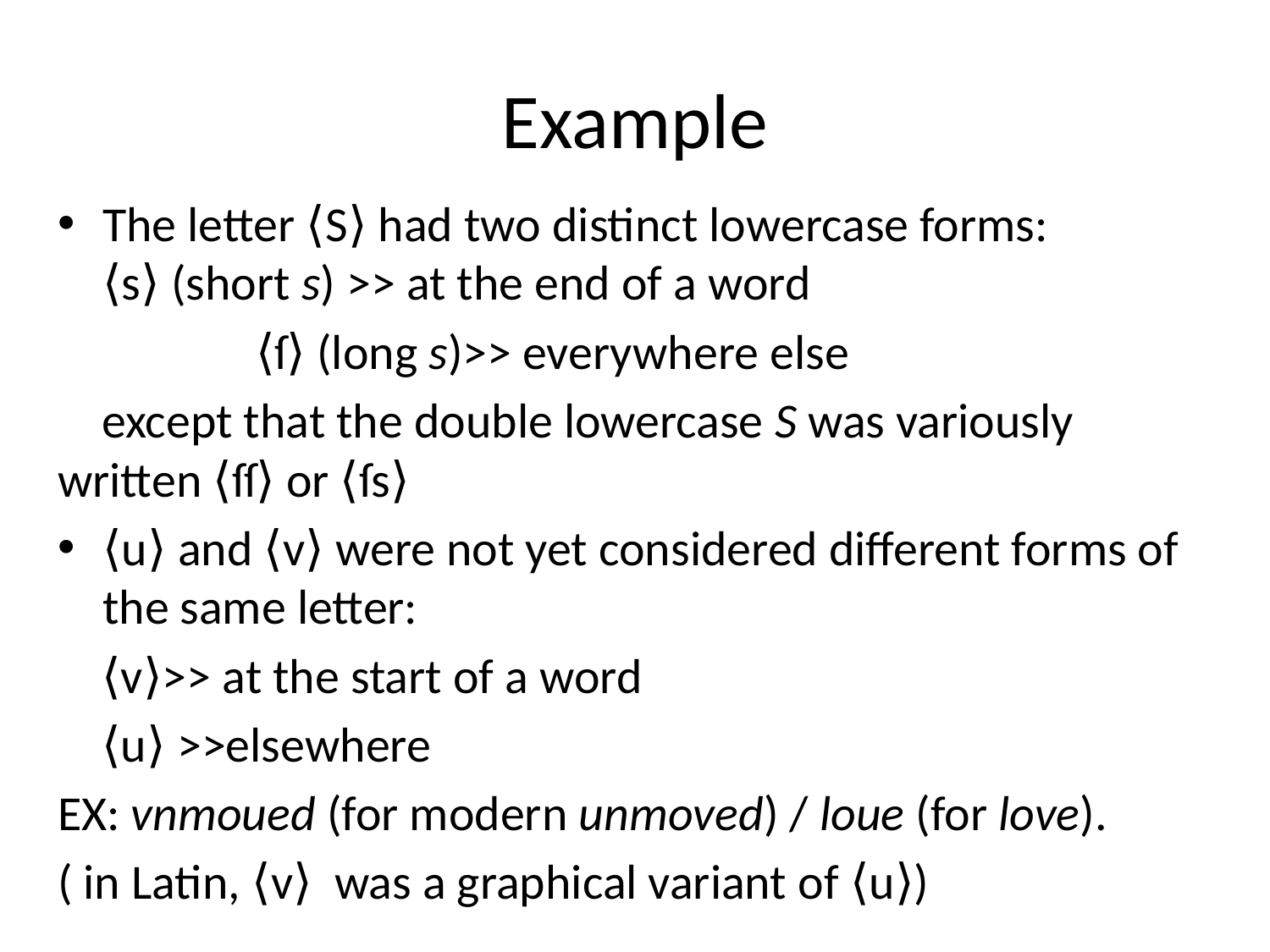

# Example
The letter ⟨S⟩ had two distinct lowercase forms:  ⟨s⟩ (short s) >> at the end of a word
                  ⟨ſ⟩ (long s)>> everywhere else
    except that the double lowercase S was variously    written ⟨ſſ⟩ or ⟨ſs⟩
⟨u⟩ and ⟨v⟩ were not yet considered different forms of the same letter:
    ⟨v⟩>> at the start of a word
    ⟨u⟩ >>elsewhere
EX: vnmoued (for modern unmoved) / loue (for love).
( in Latin, ⟨v⟩  was a graphical variant of ⟨u⟩)